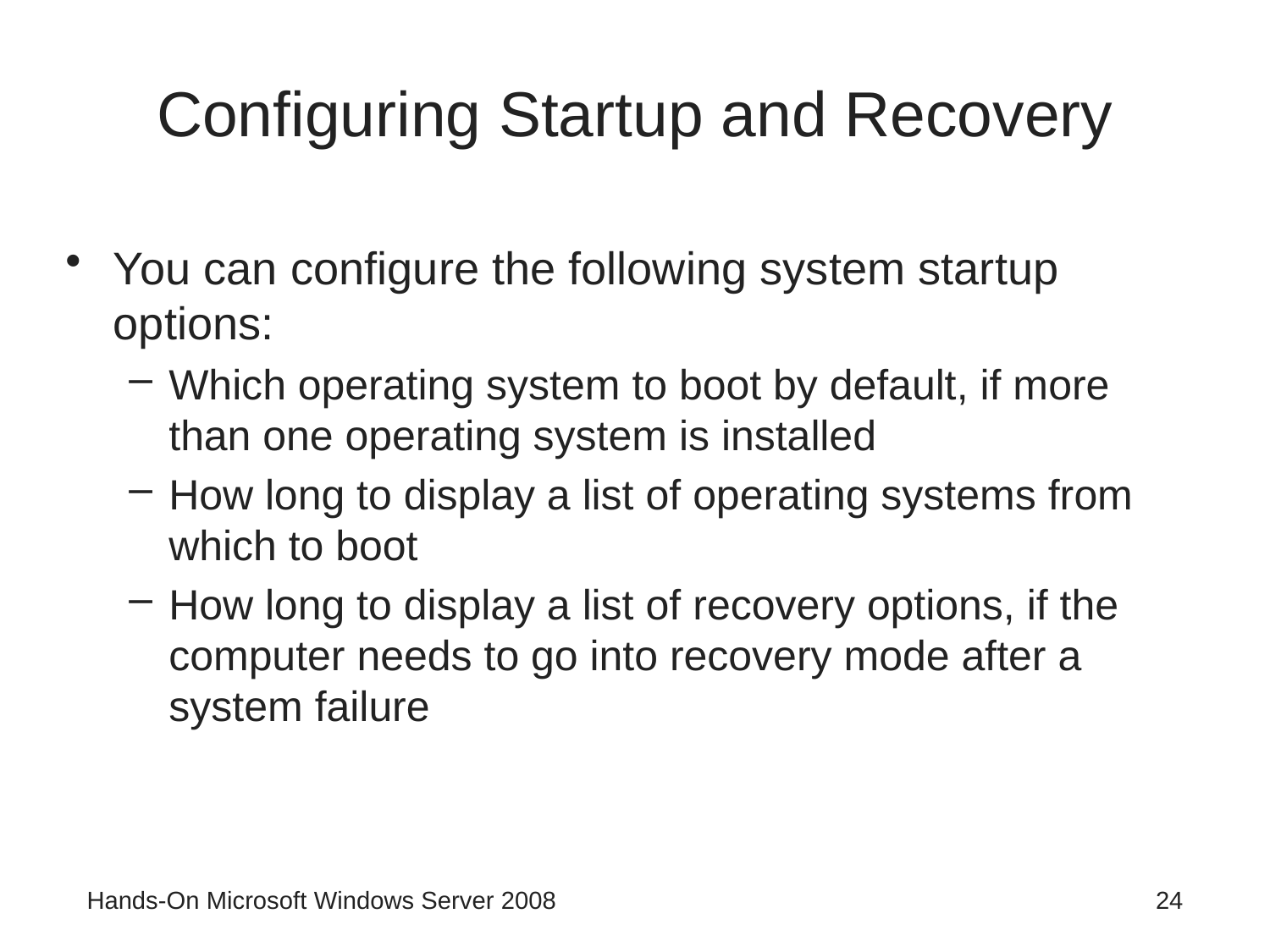

# Configuring Startup and Recovery
You can configure the following system startup options:
Which operating system to boot by default, if more than one operating system is installed
How long to display a list of operating systems from which to boot
How long to display a list of recovery options, if the computer needs to go into recovery mode after a system failure
Hands-On Microsoft Windows Server 2008
24